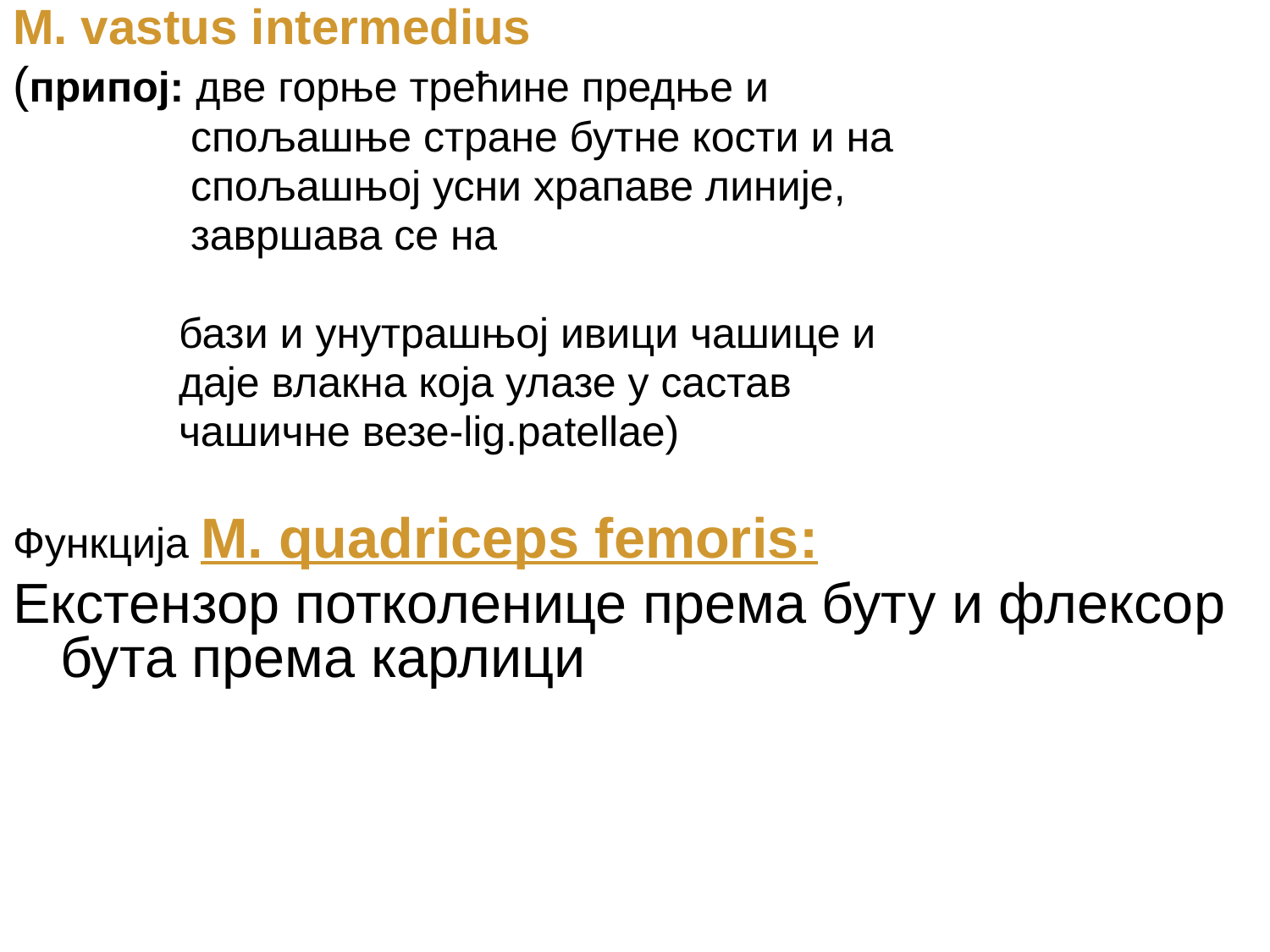

M. vastus intermedius
(припој: две горње трећине предње и
               спољашње стране бутне кости и на
               спољашњој усни храпаве линије,
               завршава се на

              бази и унутрашњој ивици чашице и
              даје влакна која улазе у састав
              чашичне везе-lig.patellae)

Функција M. quadriceps femoris:
Екстензор потколенице према буту и флексор бута према карлици